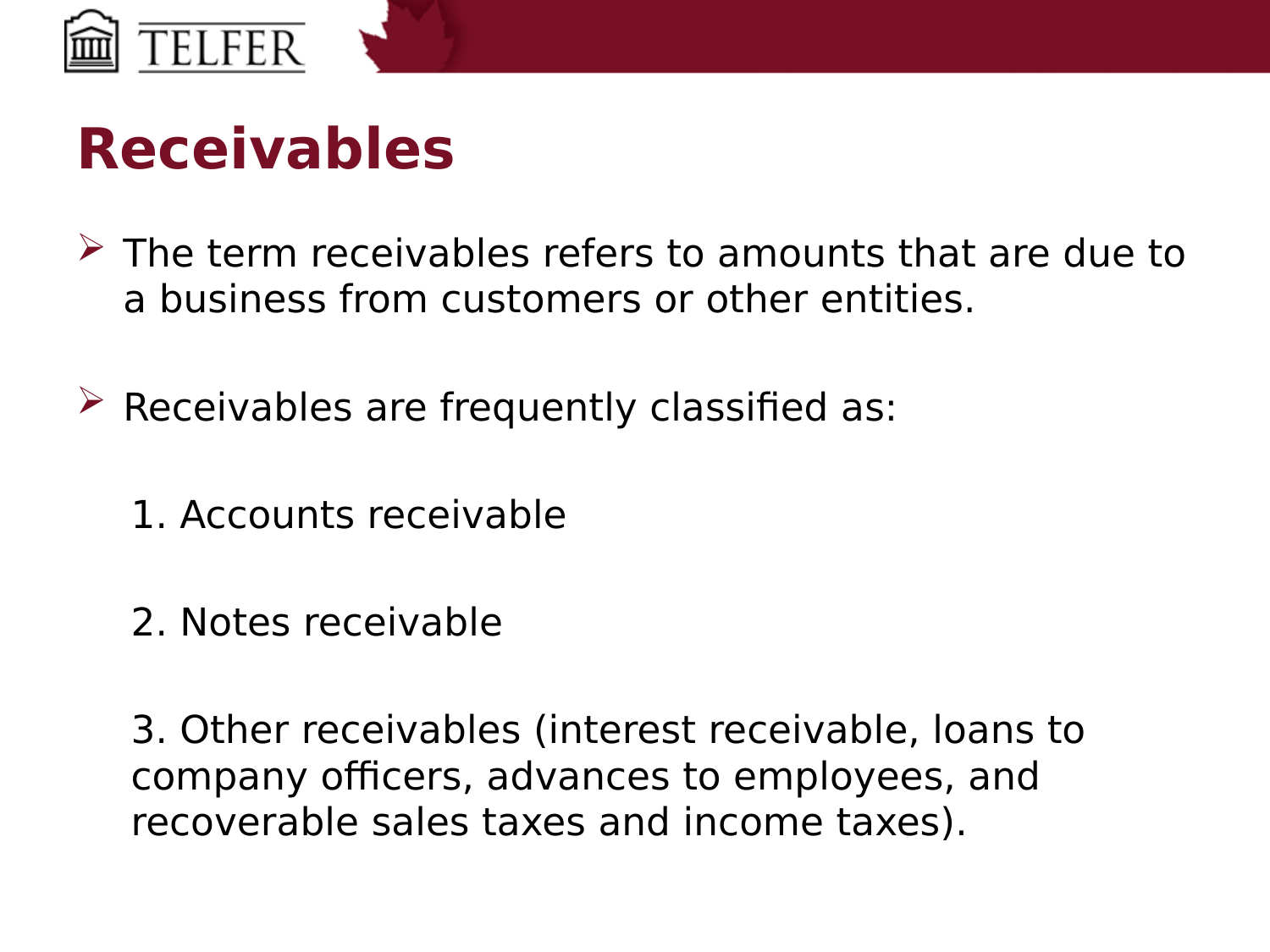

# Receivables
The term receivables refers to amounts that are due to a business from customers or other entities.

Receivables are frequently classified as:

1. Accounts receivable

2. Notes receivable

3. Other receivables (interest receivable, loans to company officers, advances to employees, and recoverable sales taxes and income taxes).